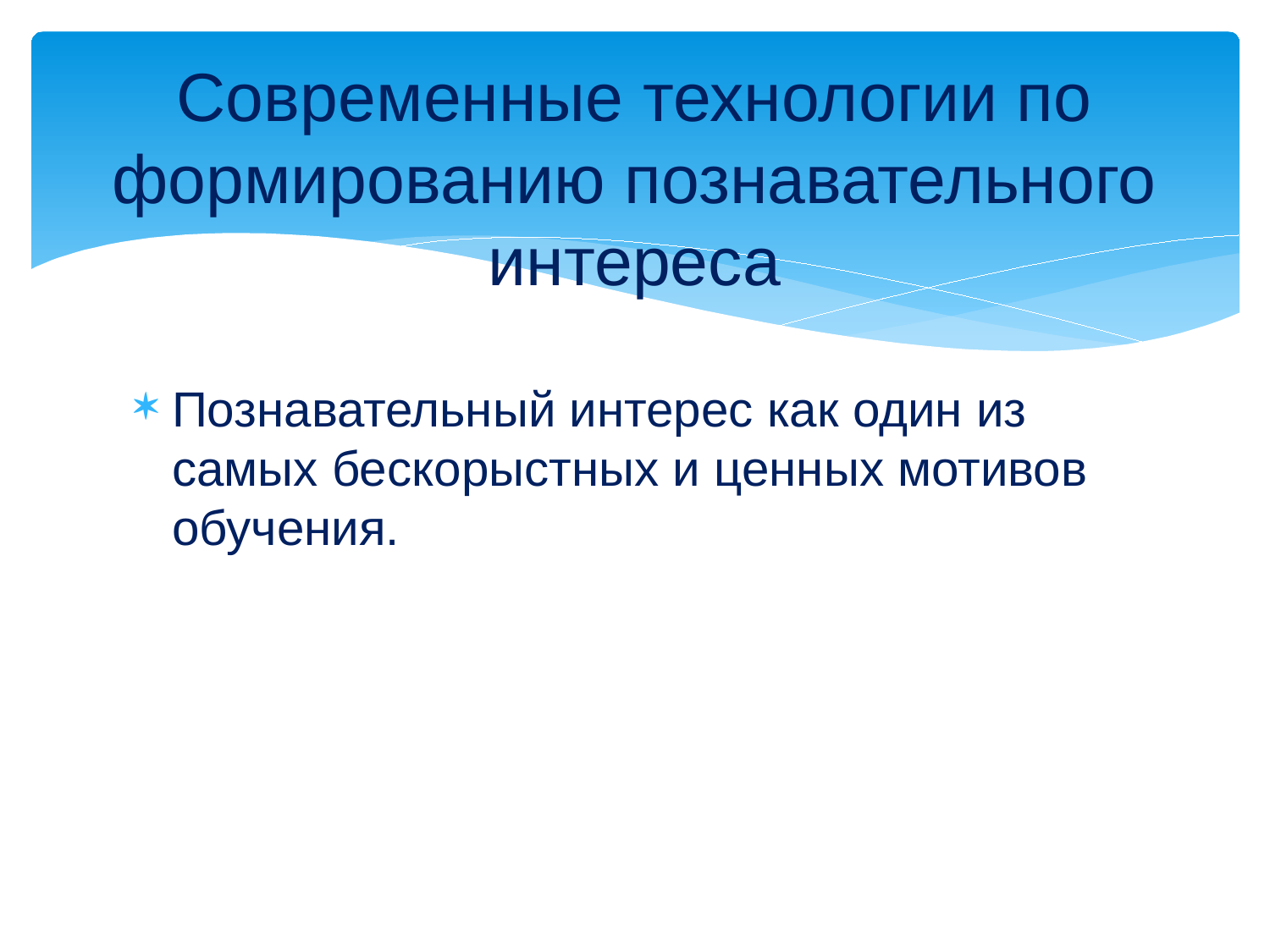

# Современные технологии по формированию познавательного интереса
Познавательный интерес как один из самых бескорыстных и ценных мотивов обучения.